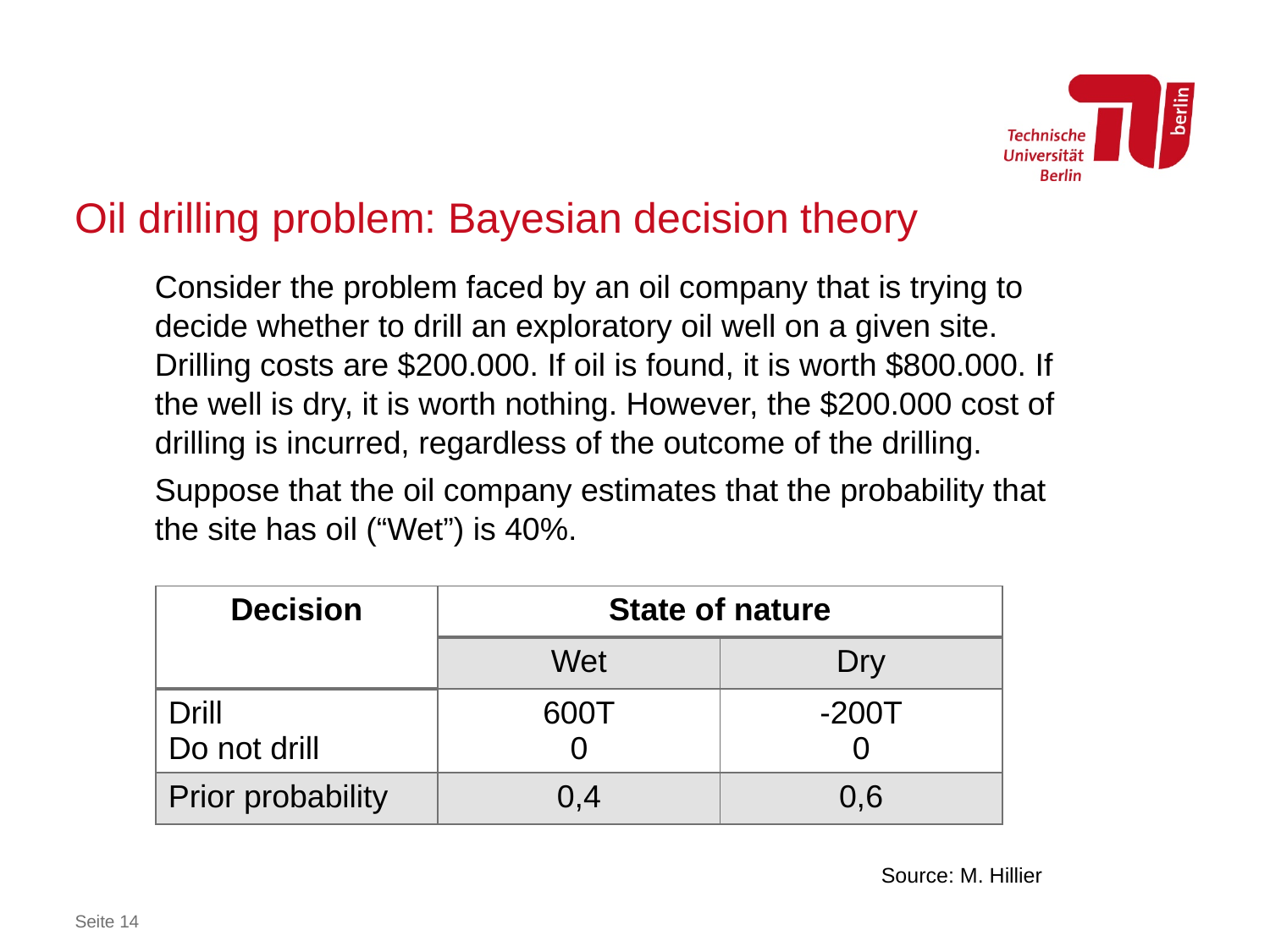

# Oil drilling problem: Bayesian decision theory
Consider the problem faced by an oil company that is trying to decide whether to drill an exploratory oil well on a given site. Drilling costs are $200.000. If oil is found, it is worth $800.000. If the well is dry, it is worth nothing. However, the $200.000 cost of drilling is incurred, regardless of the outcome of the drilling.
Suppose that the oil company estimates that the probability that the site has oil (“Wet”) is 40%.

| Decision | State of nature |  |
| --- | --- | --- |
|  | Wet | Dry |
| Drill Do not drill | 600T 0 | -200T 0 |
| Prior probability | 0,4 | 0,6 |
Source: M. Hillier
Seite 14